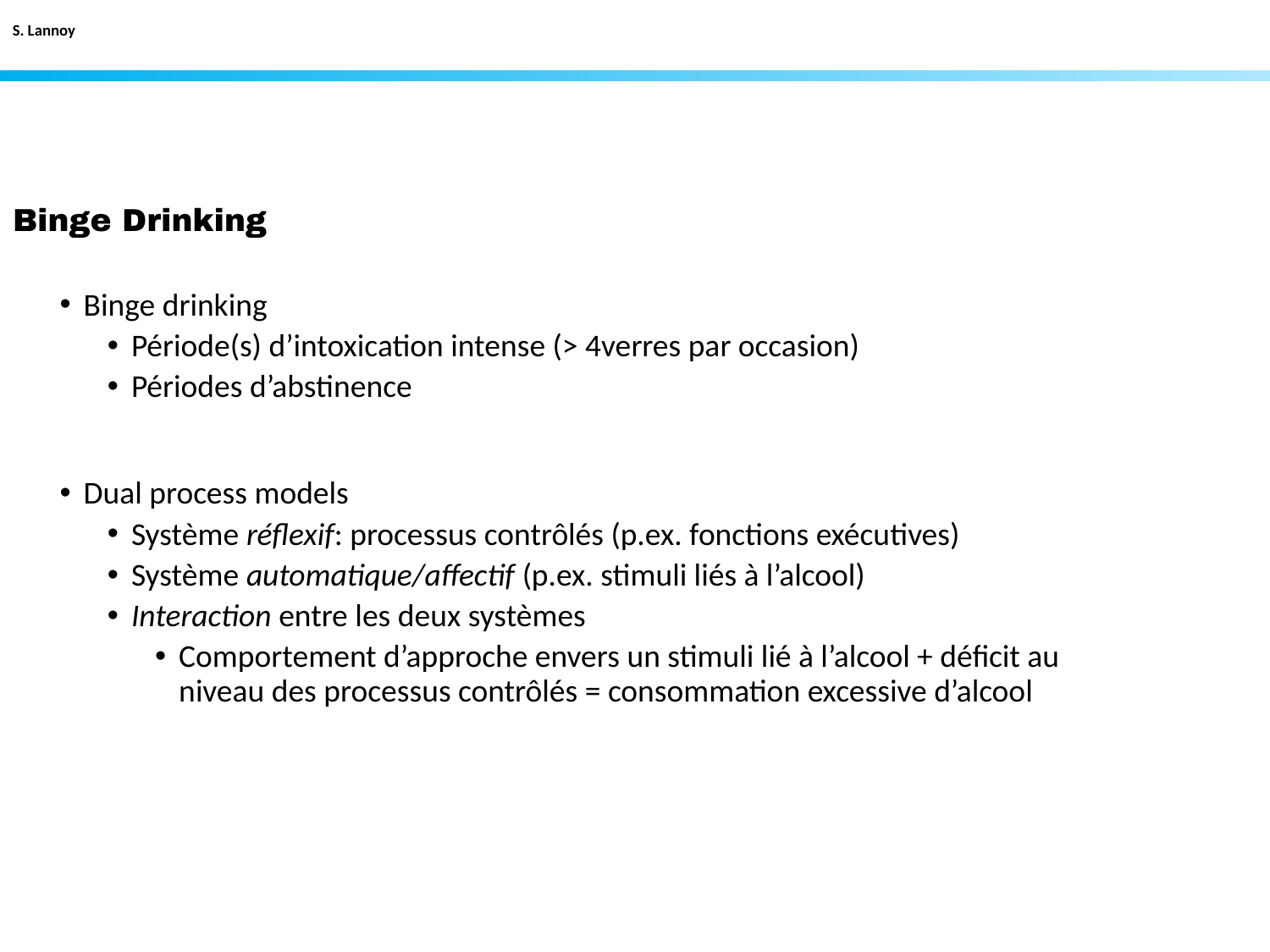

S. Lannoy

# Binge Drinking
Binge drinking
Période(s) d’intoxication intense (> 4verres par occasion)
Périodes d’abstinence

Dual process models
Système réflexif: processus contrôlés (p.ex. fonctions exécutives)
Système automatique/affectif (p.ex. stimuli liés à l’alcool)
Interaction entre les deux systèmes
Comportement d’approche envers un stimuli lié à l’alcool + déficit au niveau des processus contrôlés = consommation excessive d’alcool